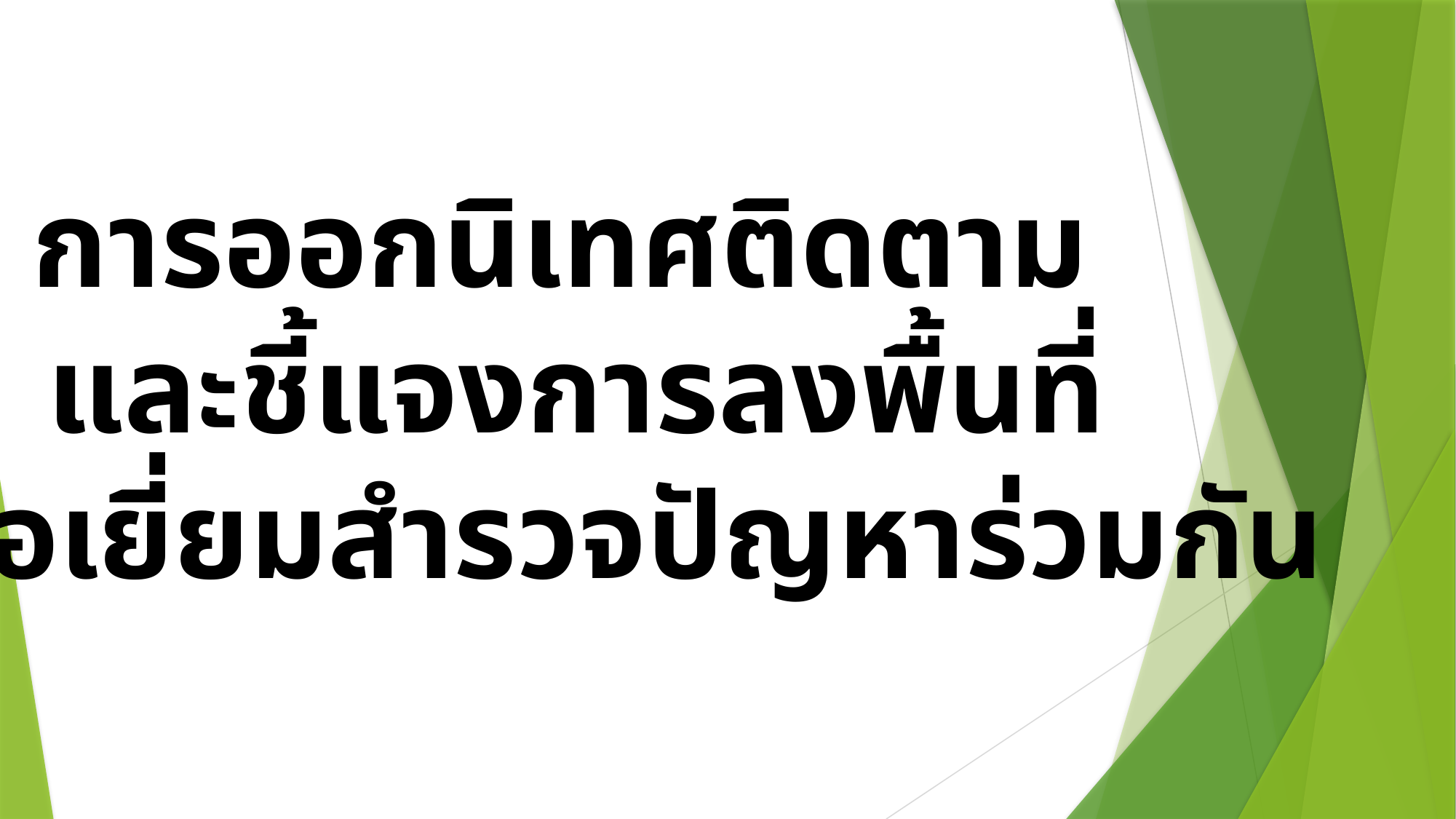

การออกนิเทศติดตาม
และชี้แจงการลงพื้นที่
 เพื่อเยี่ยมสำรวจปัญหาร่วมกัน